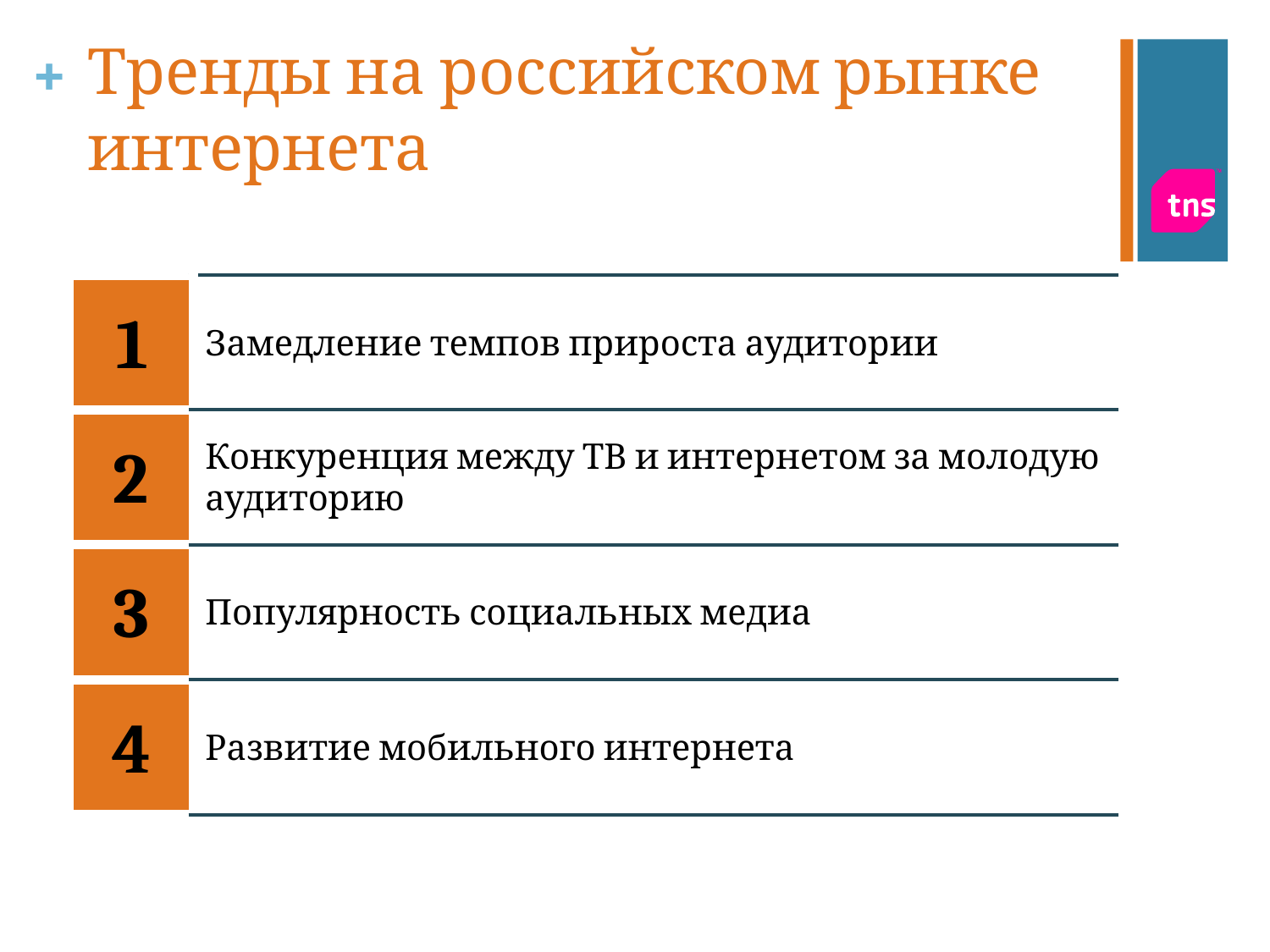

# Тренды на российском рынке интернета
| 1 | Замедление темпов прироста аудитории |
| --- | --- |
| 2 | Конкуренция между ТВ и интернетом за молодую аудиторию |
| 3 | Популярность социальных медиа |
| 4 | Развитие мобильного интернета |